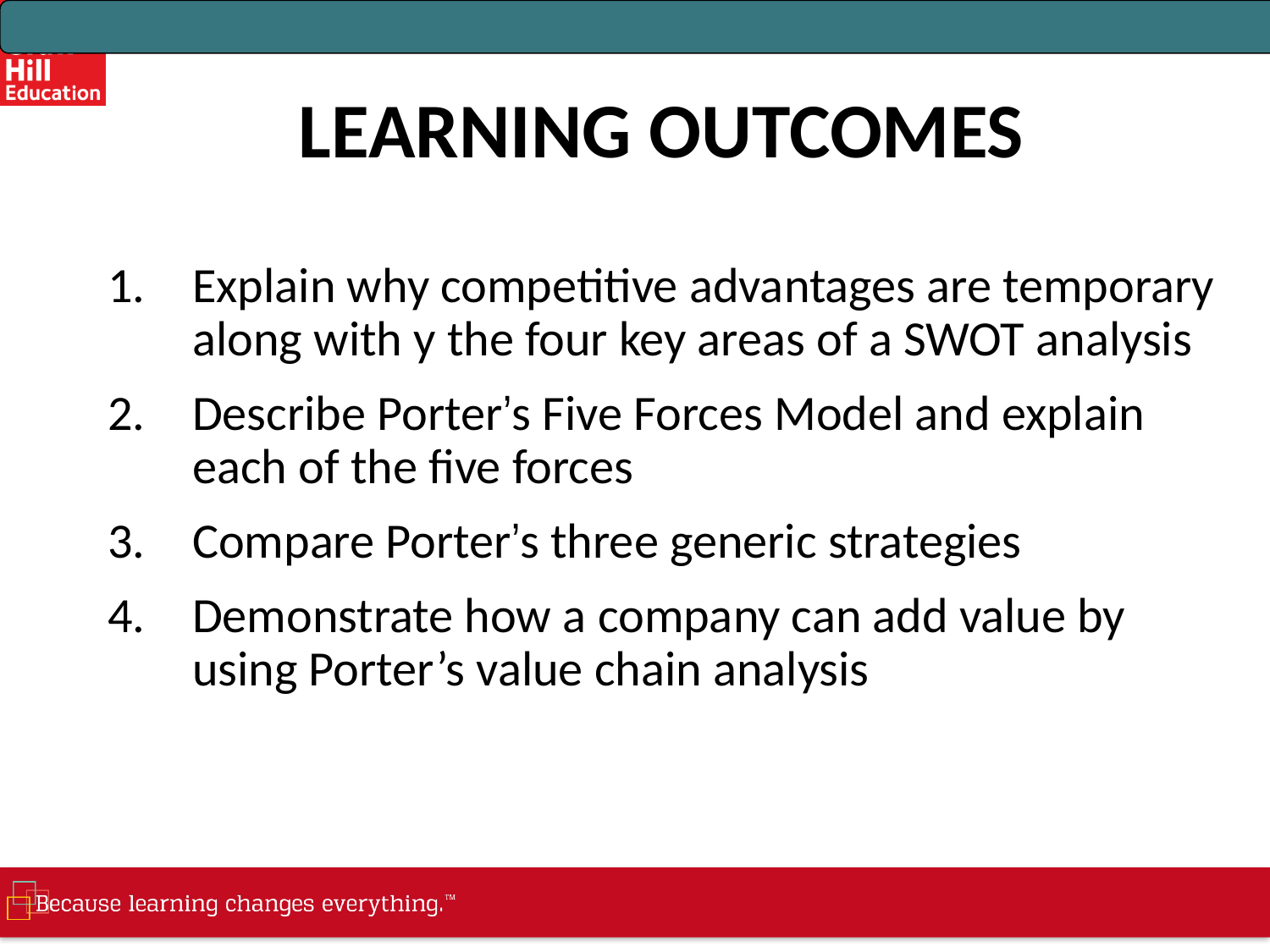

# LEARNING OUTCOMES
Explain why competitive advantages are temporary along with y the four key areas of a SWOT analysis
Describe Porter’s Five Forces Model and explain each of the five forces
Compare Porter’s three generic strategies
Demonstrate how a company can add value by using Porter’s value chain analysis